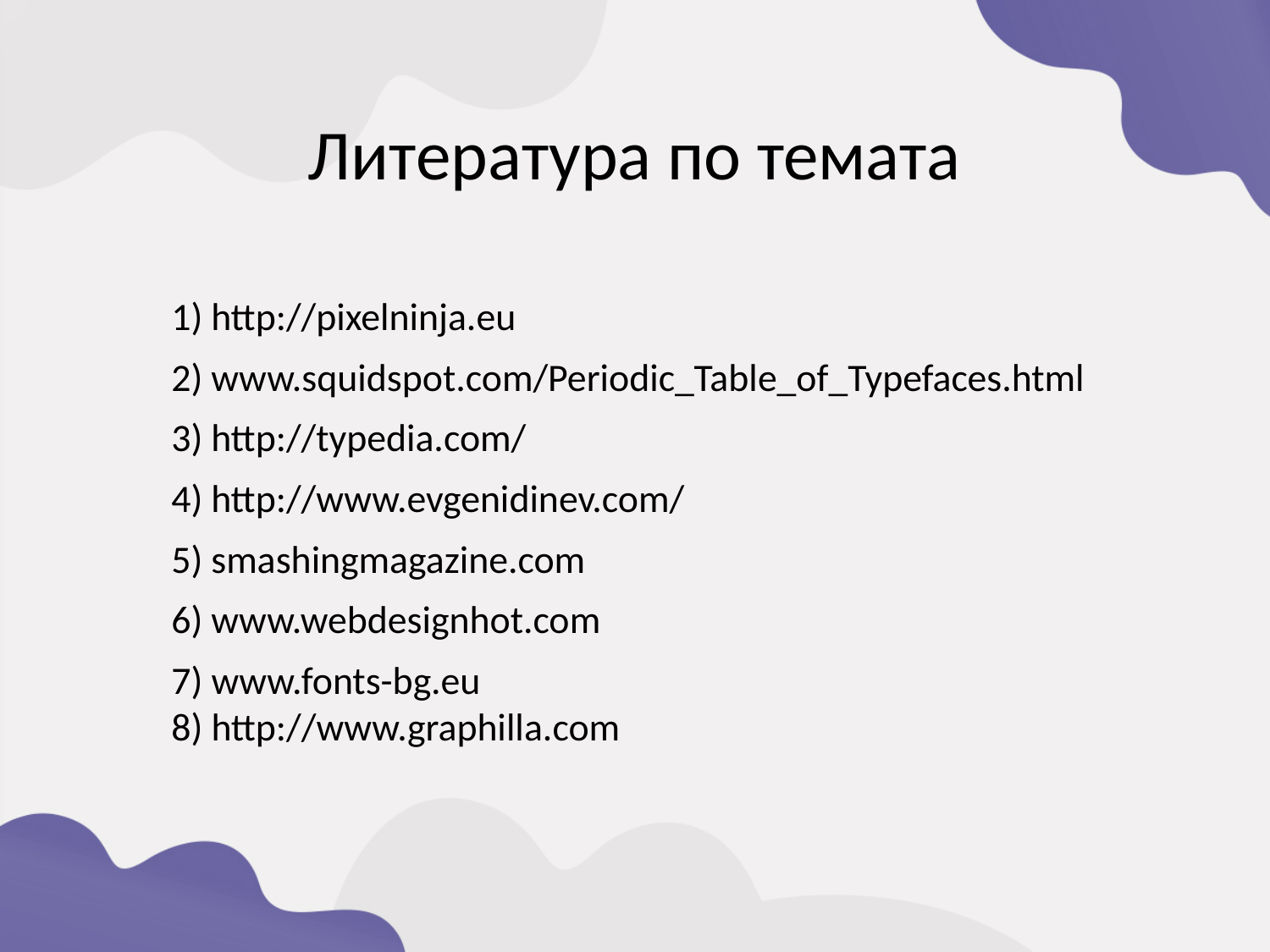

Литература по темата

	1) http://pixelninja.eu
	2) www.squidspot.com/Periodic_Table_of_Typefaces.html
	3) http://typedia.com/
	4) http://www.evgenidinev.com/
	5) smashingmagazine.com
	6) www.webdesignhot.com
	7) www.fonts-bg.eu
8) http://www.graphilla.com